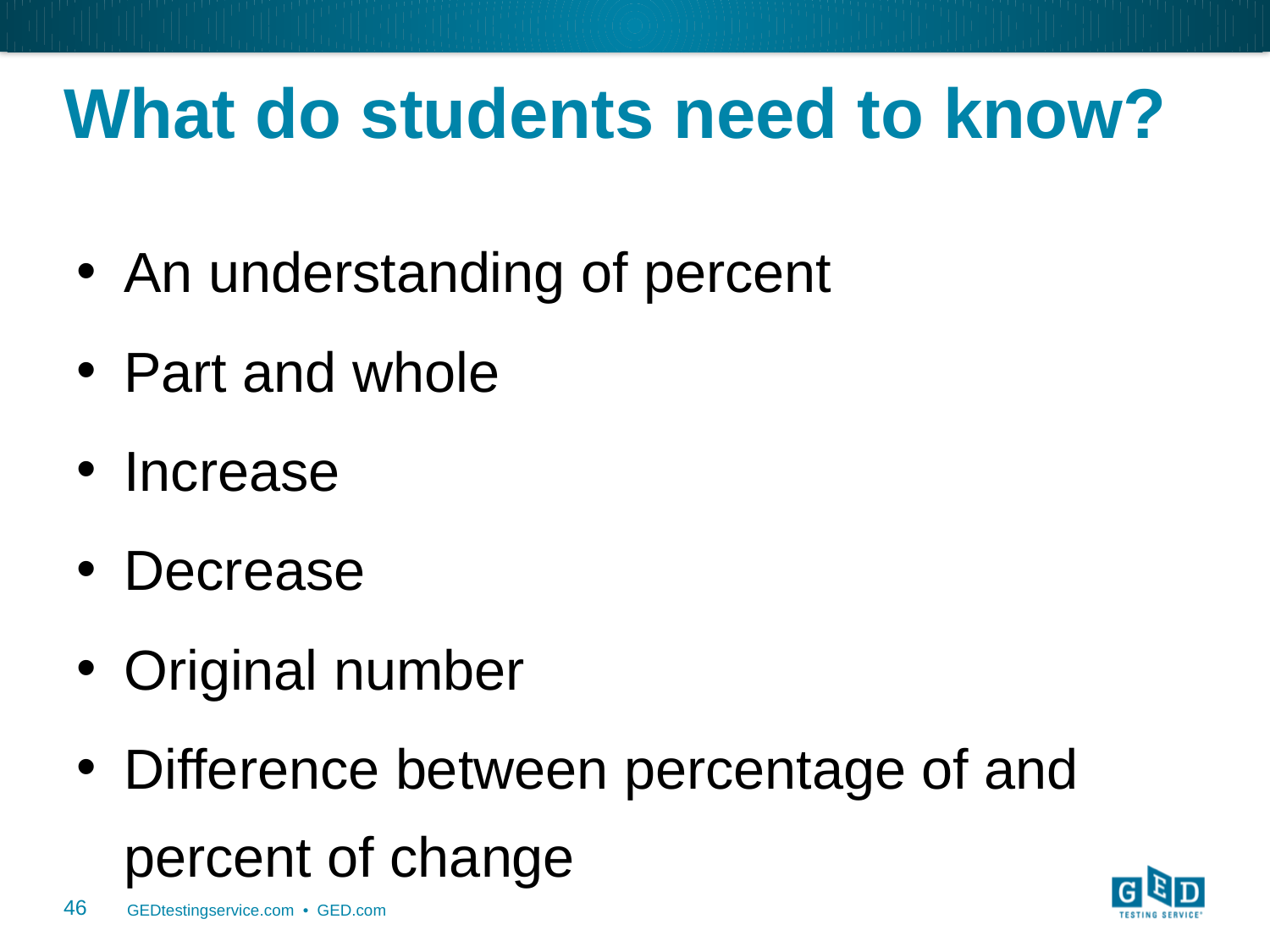

# What do students need to know?
An understanding of percent
Part and whole
Increase
Decrease
Original number
Difference between percentage of and percent of change
46